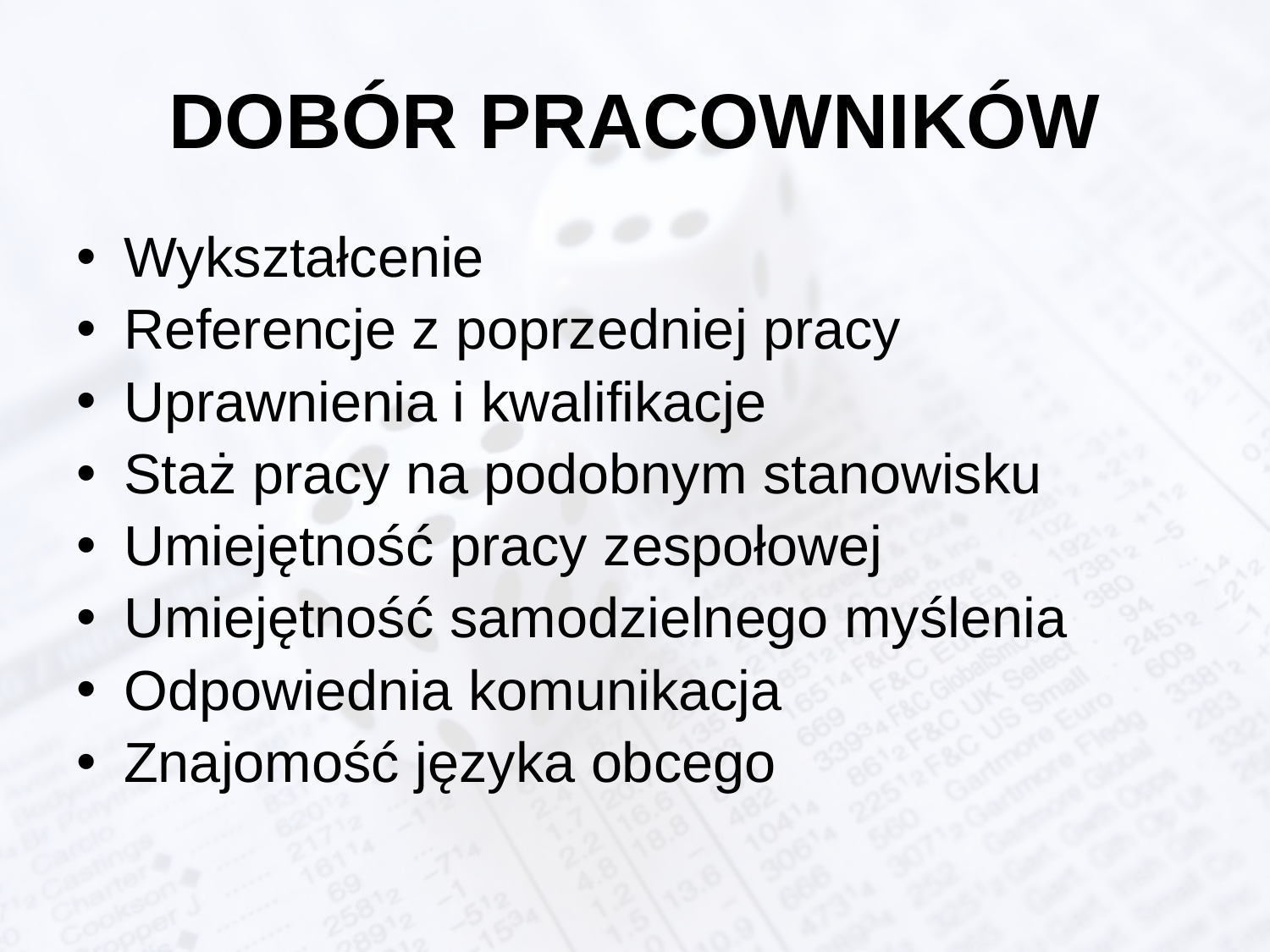

# DOBÓR PRACOWNIKÓW
Wykształcenie
Referencje z poprzedniej pracy
Uprawnienia i kwalifikacje
Staż pracy na podobnym stanowisku
Umiejętność pracy zespołowej
Umiejętność samodzielnego myślenia
Odpowiednia komunikacja
Znajomość języka obcego